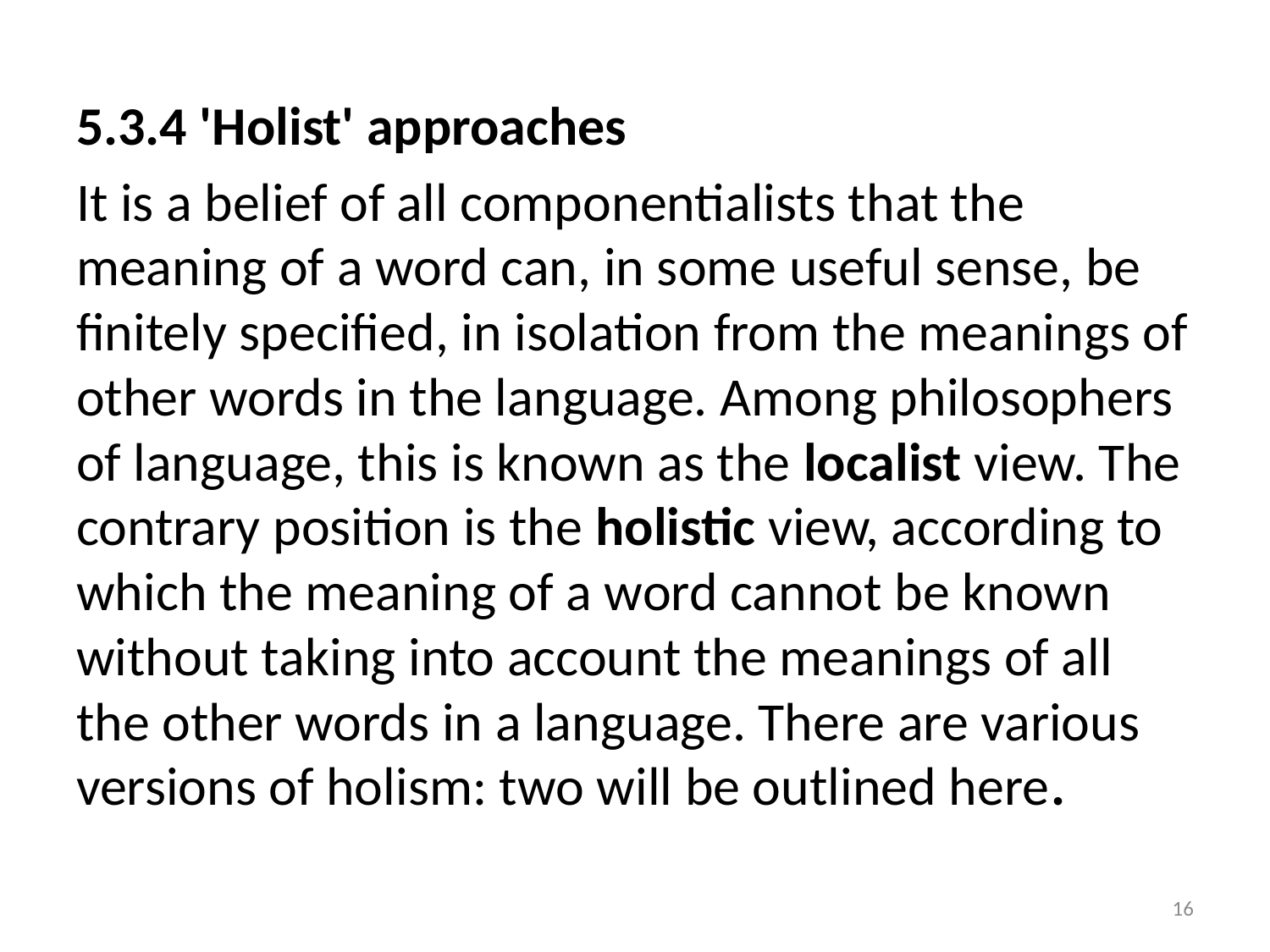

5.3.4 'Holist' approaches
It is a belief of all componentialists that the meaning of a word can, in some useful sense, be finitely specified, in isolation from the meanings of other words in the language. Among philosophers of language, this is known as the localist view. The contrary position is the holistic view, according to which the meaning of a word cannot be known without taking into account the meanings of all the other words in a language. There are various versions of holism: two will be outlined here.

16